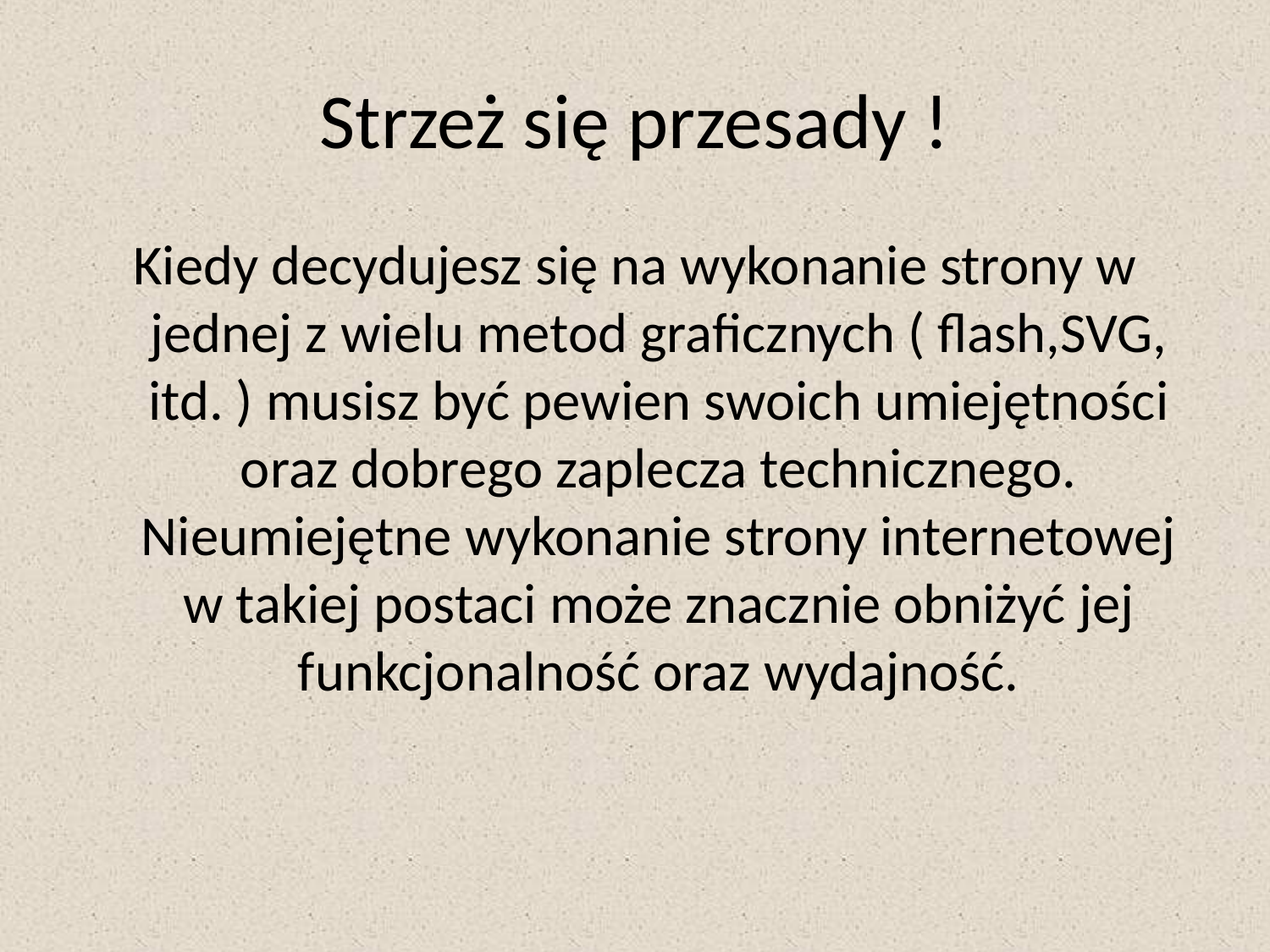

# Strzeż się przesady !
Kiedy decydujesz się na wykonanie strony w jednej z wielu metod graficznych ( flash,SVG, itd. ) musisz być pewien swoich umiejętności oraz dobrego zaplecza technicznego. Nieumiejętne wykonanie strony internetowej w takiej postaci może znacznie obniżyć jej funkcjonalność oraz wydajność.